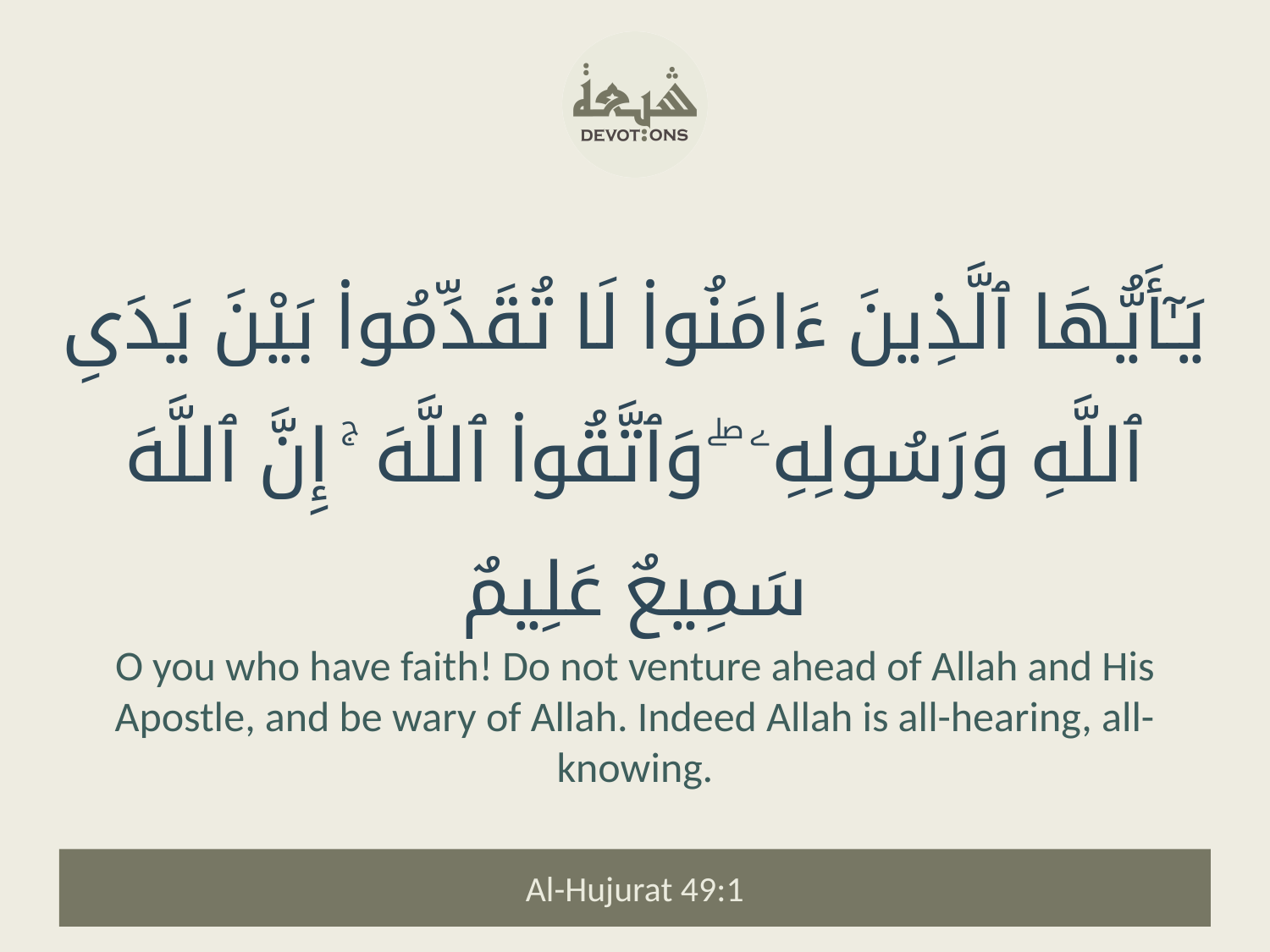

يَـٰٓأَيُّهَا ٱلَّذِينَ ءَامَنُوا۟ لَا تُقَدِّمُوا۟ بَيْنَ يَدَىِ ٱللَّهِ وَرَسُولِهِۦ ۖ وَٱتَّقُوا۟ ٱللَّهَ ۚ إِنَّ ٱللَّهَ سَمِيعٌ عَلِيمٌ
O you who have faith! Do not venture ahead of Allah and His Apostle, and be wary of Allah. Indeed Allah is all-hearing, all-knowing.
Al-Hujurat 49:1